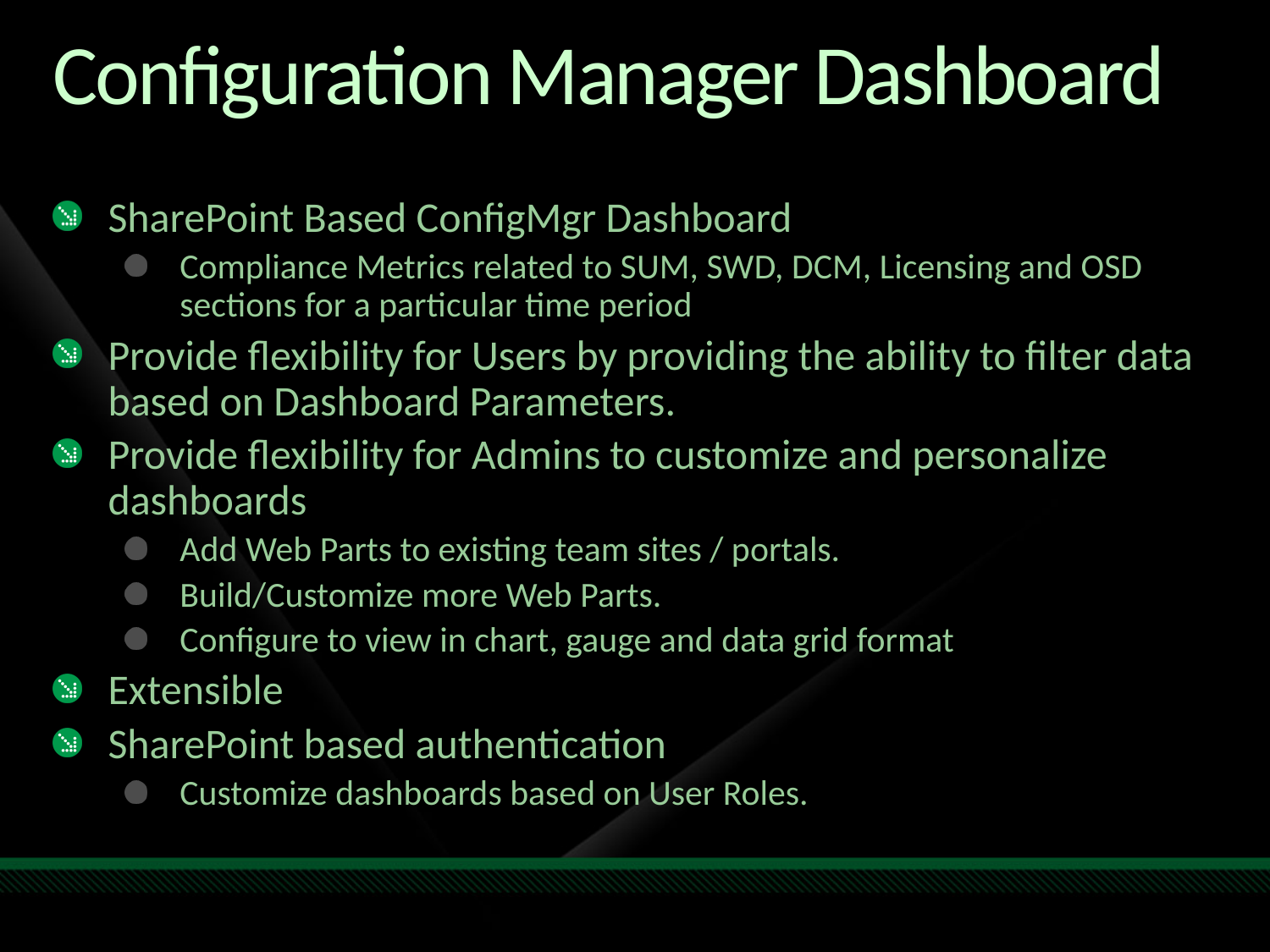

# Configuration Manager Dashboard
SharePoint Based ConfigMgr Dashboard
Compliance Metrics related to SUM, SWD, DCM, Licensing and OSD sections for a particular time period
Provide flexibility for Users by providing the ability to filter data based on Dashboard Parameters.
Provide flexibility for Admins to customize and personalize dashboards
Add Web Parts to existing team sites / portals.
Build/Customize more Web Parts.
Configure to view in chart, gauge and data grid format
Extensible
SharePoint based authentication
Customize dashboards based on User Roles.